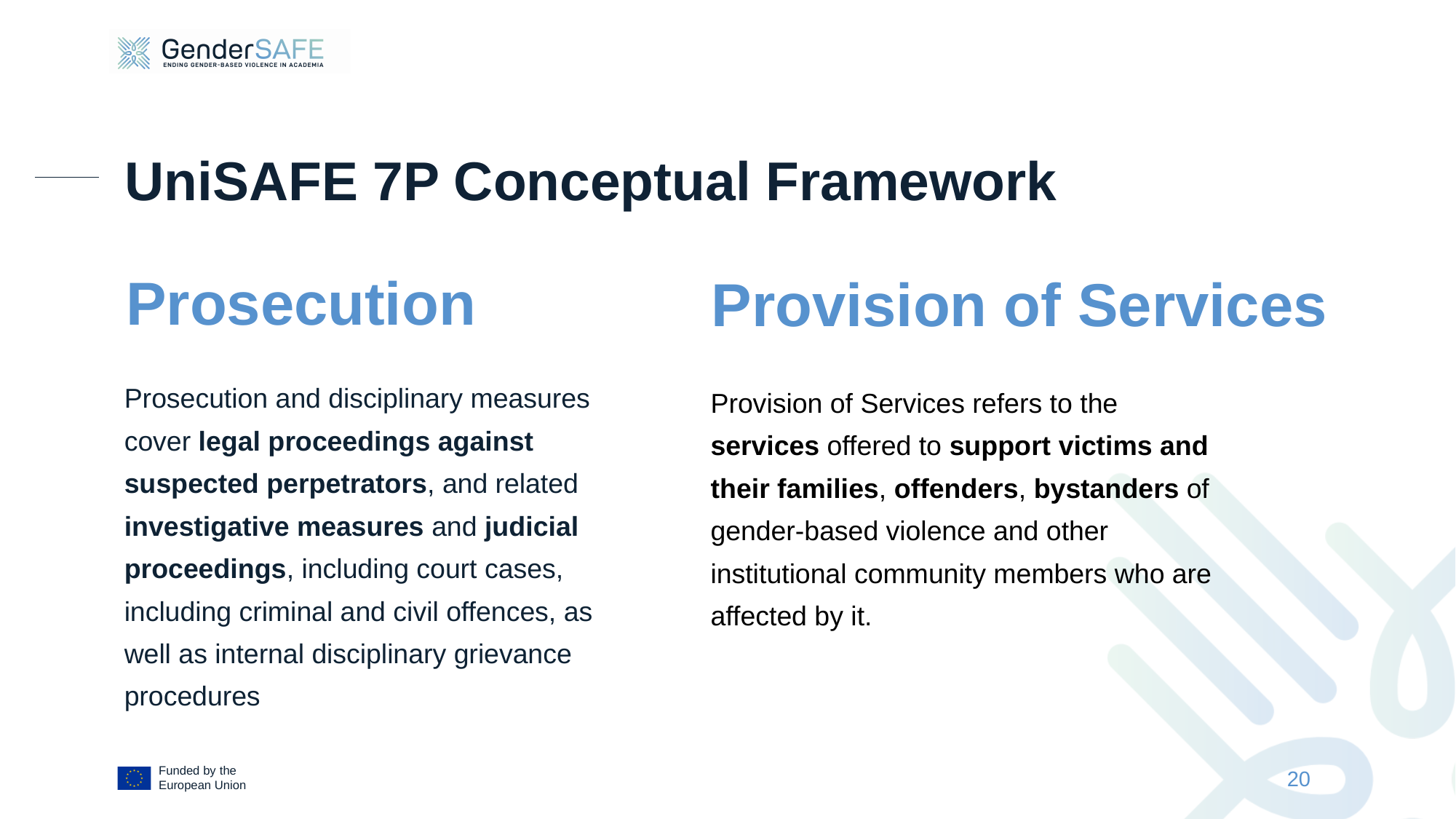

# UniSAFE 7P Conceptual Framework
Prosecution
Provision of Services
Prosecution and disciplinary measures cover legal proceedings against suspected perpetrators, and related investigative measures and judicial proceedings, including court cases, including criminal and civil offences, as well as internal disciplinary grievance procedures
Provision of Services refers to the services offered to support victims and their families, offenders, bystanders of gender-based violence and other institutional community members who are affected by it.
20